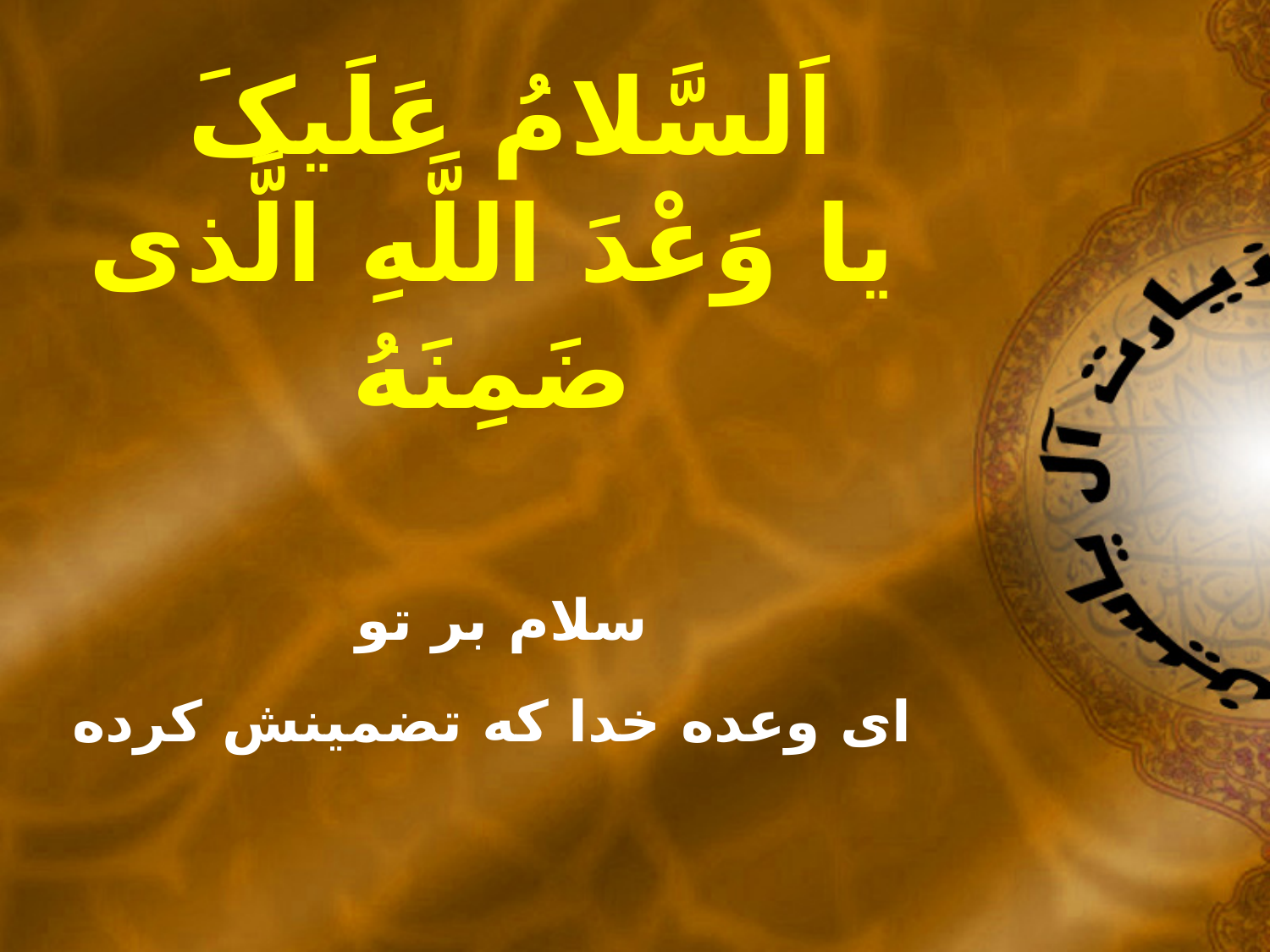

اَلسَّلامُ عَلَيکَ
يا وَعْدَ اللَّهِ الَّذى ضَمِنَهُ
سلام بر تو
اى وعده خدا که تضمينش کرده